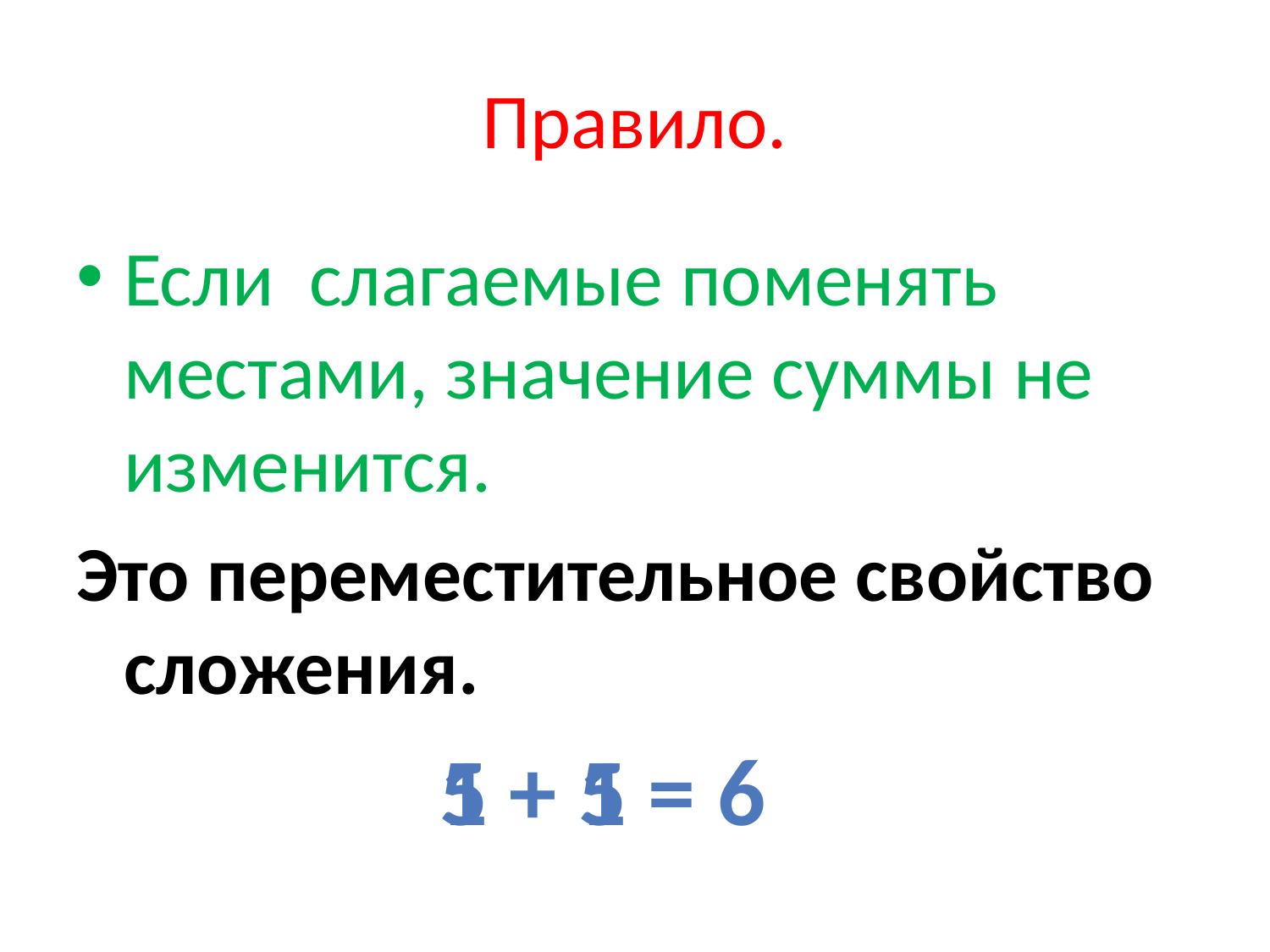

# Правило.
Если  слагаемые поменять местами, значение суммы не изменится.
Это переместительное свойство сложения.

1
5
+
5
1
=
6